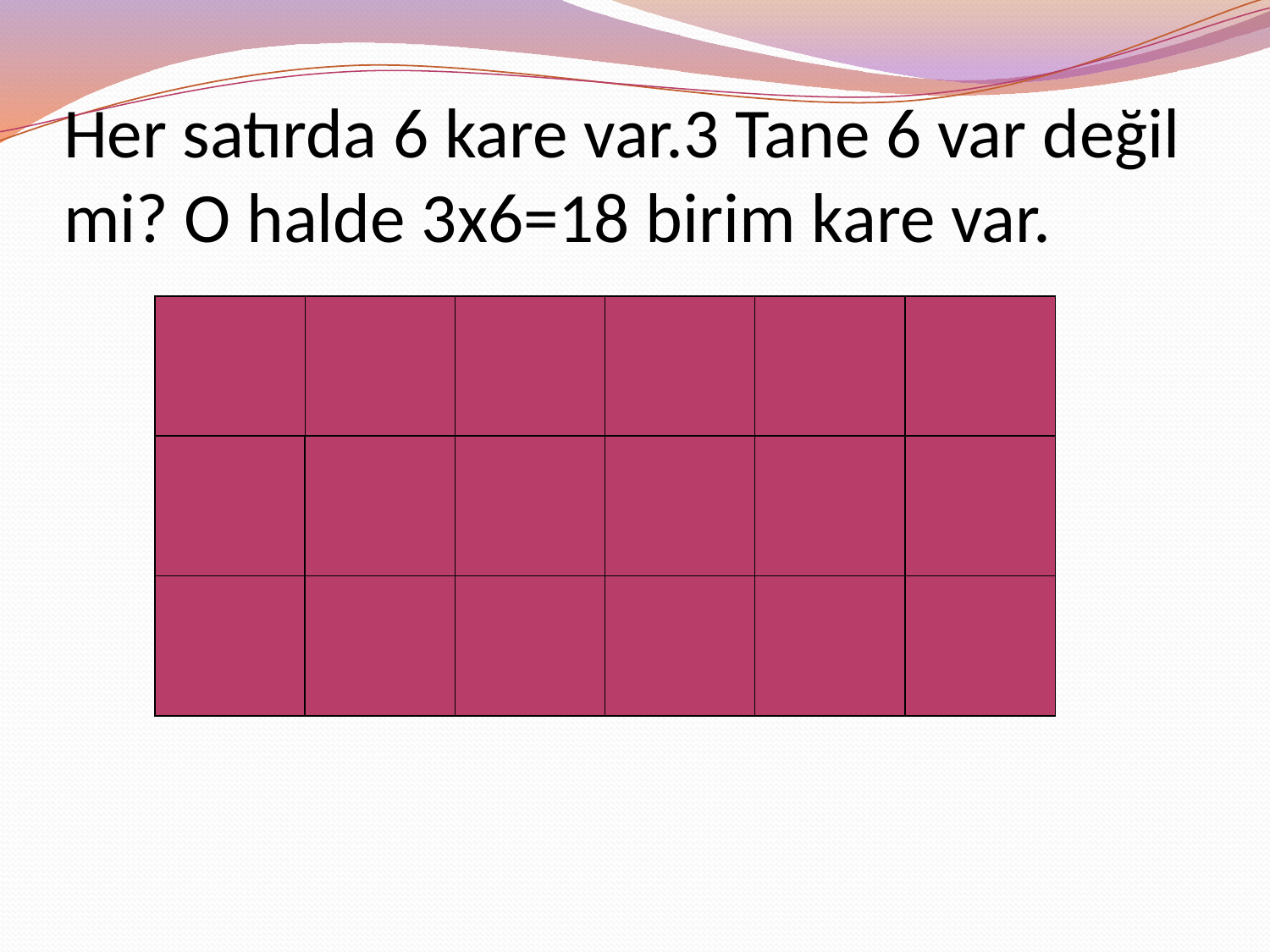

# Her satırda 6 kare var.3 Tane 6 var değil mi? O halde 3x6=18 birim kare var.